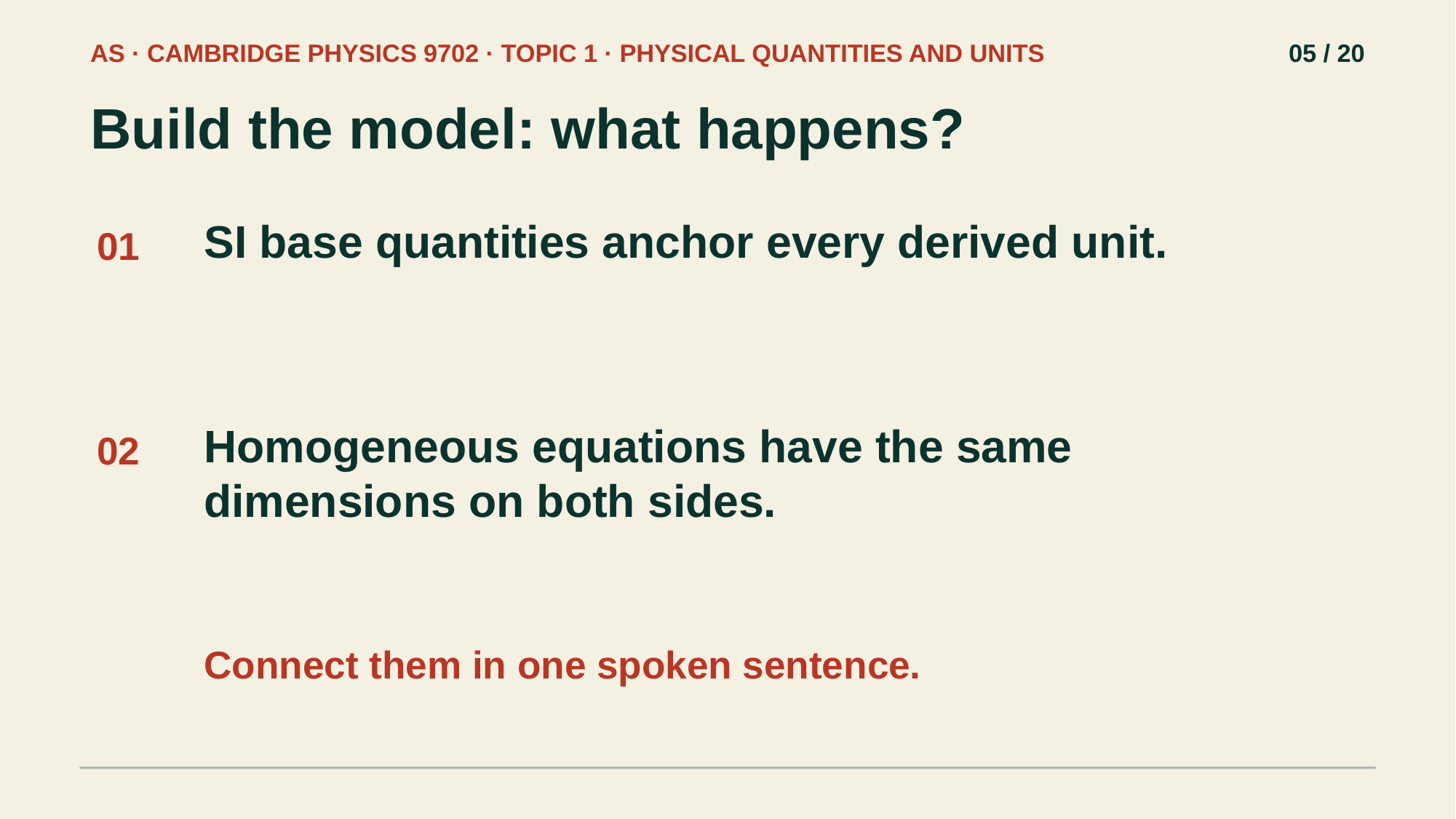

AS · CAMBRIDGE PHYSICS 9702 · TOPIC 1 · PHYSICAL QUANTITIES AND UNITS
05 / 20
Build the model: what happens?
SI base quantities anchor every derived unit.
01
Homogeneous equations have the same dimensions on both sides.
02
Connect them in one spoken sentence.